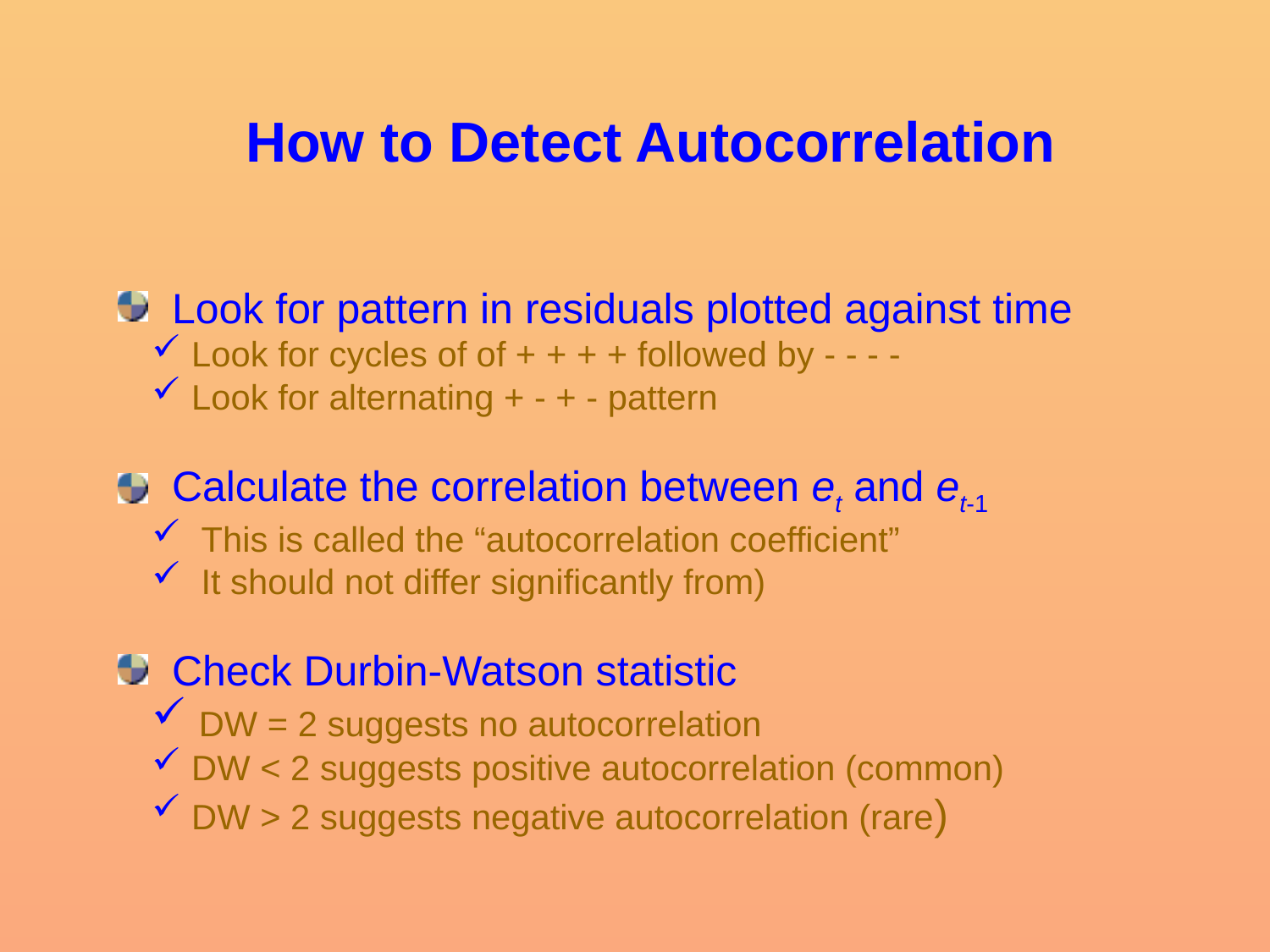

# How to Detect Autocorrelation
  Look for pattern in residuals plotted against time
 Look for cycles of of + + + + followed by - - - -
 Look for alternating + - + - pattern

  Calculate the correlation between et and et-1
  This is called the “autocorrelation coefficient”
  It should not differ significantly from)

  Check Durbin-Watson statistic
 DW = 2 suggests no autocorrelation
 DW < 2 suggests positive autocorrelation (common)
 DW > 2 suggests negative autocorrelation (rare)